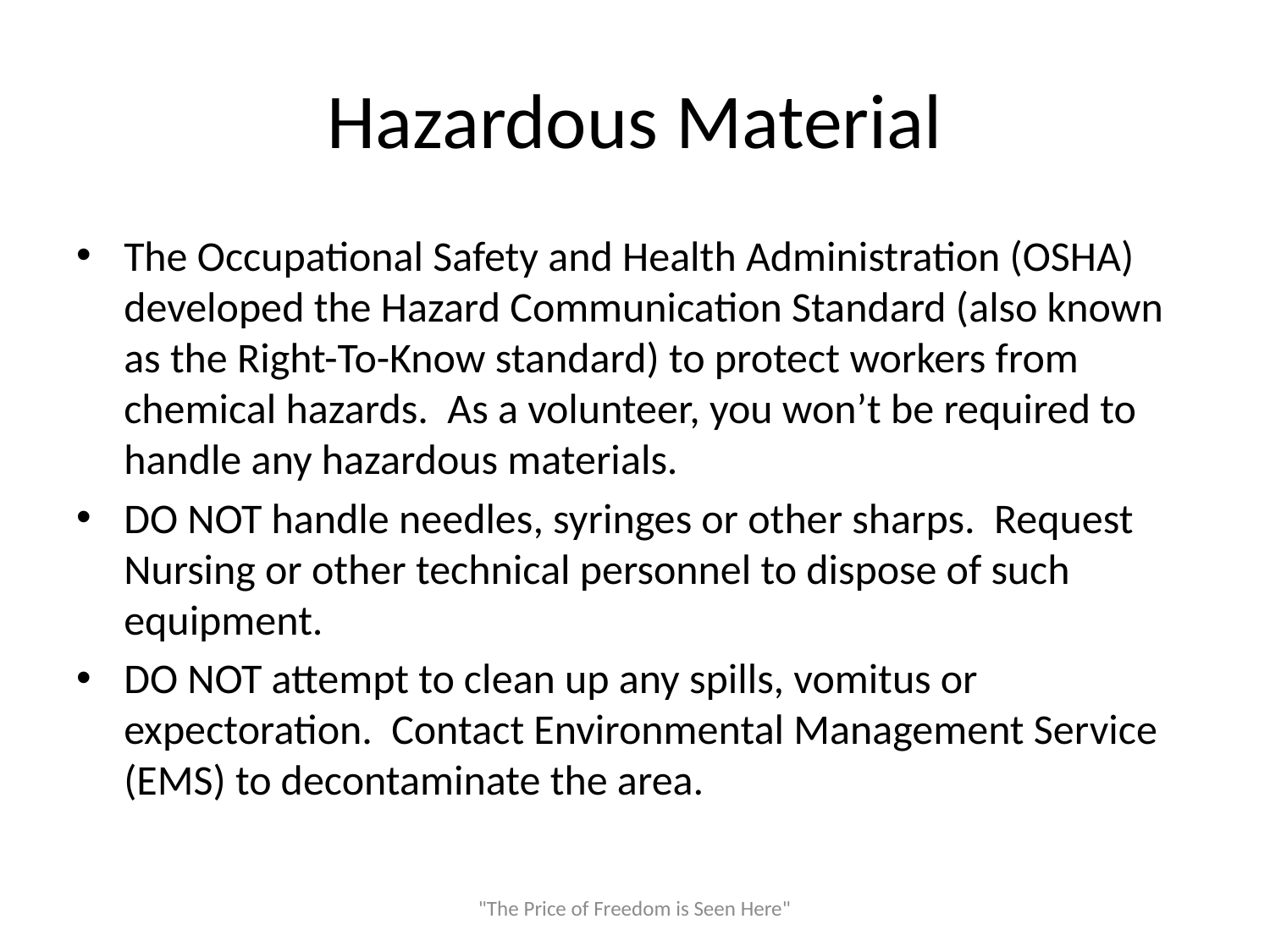

# Hazardous Material
The Occupational Safety and Health Administration (OSHA) developed the Hazard Communication Standard (also known as the Right-To-Know standard) to protect workers from chemical hazards.  As a volunteer, you won’t be required to handle any hazardous materials.
DO NOT handle needles, syringes or other sharps.  Request Nursing or other technical personnel to dispose of such equipment.
DO NOT attempt to clean up any spills, vomitus or expectoration.  Contact Environmental Management Service (EMS) to decontaminate the area.
"The Price of Freedom is Seen Here"